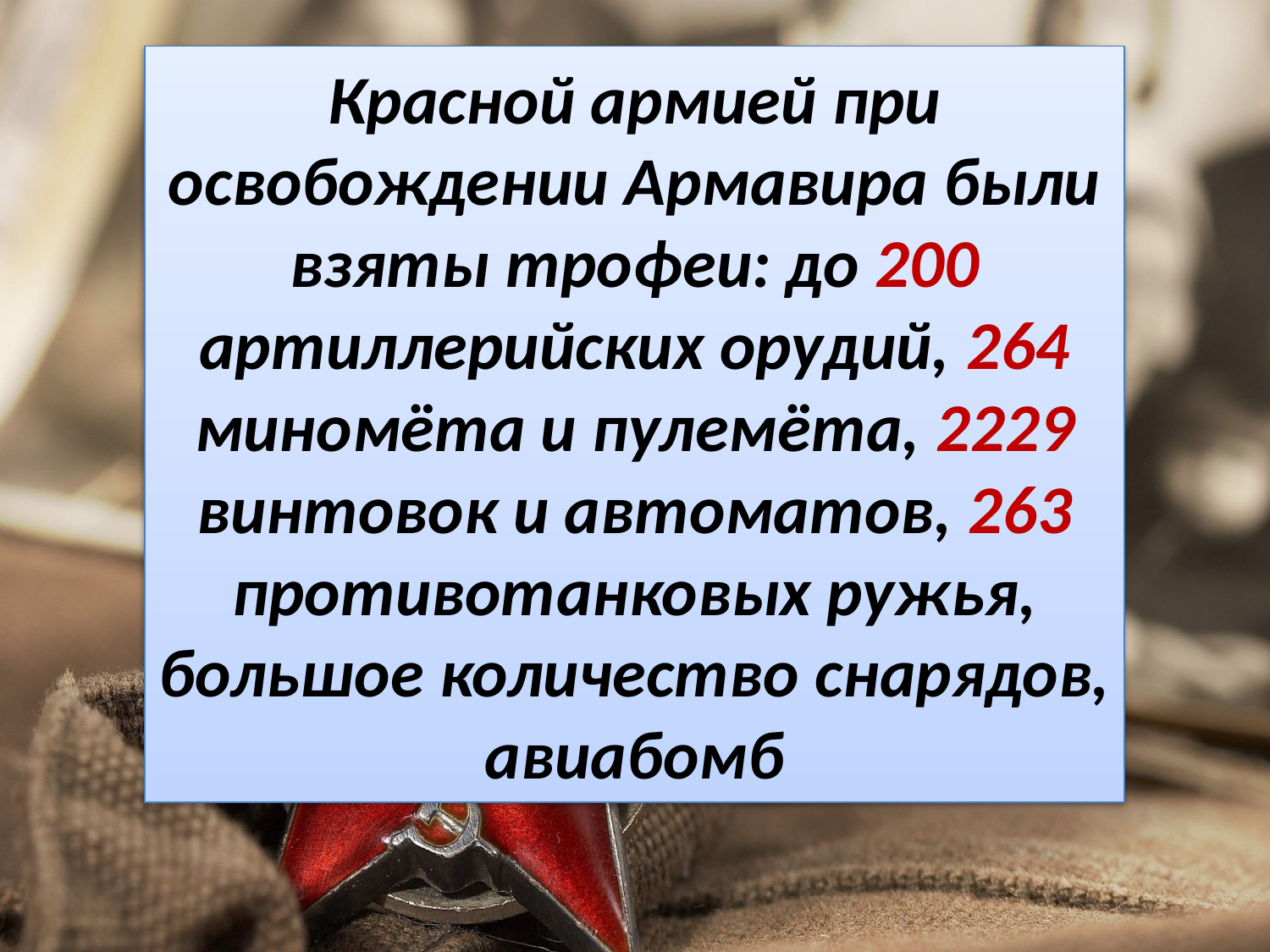

# Красной армией при освобождении Армавира были взяты трофеи: до 200 артиллерийских орудий, 264 миномёта и пулемёта, 2229 винтовок и автоматов, 263 противотанковых ружья, большое количество снарядов, авиабомб